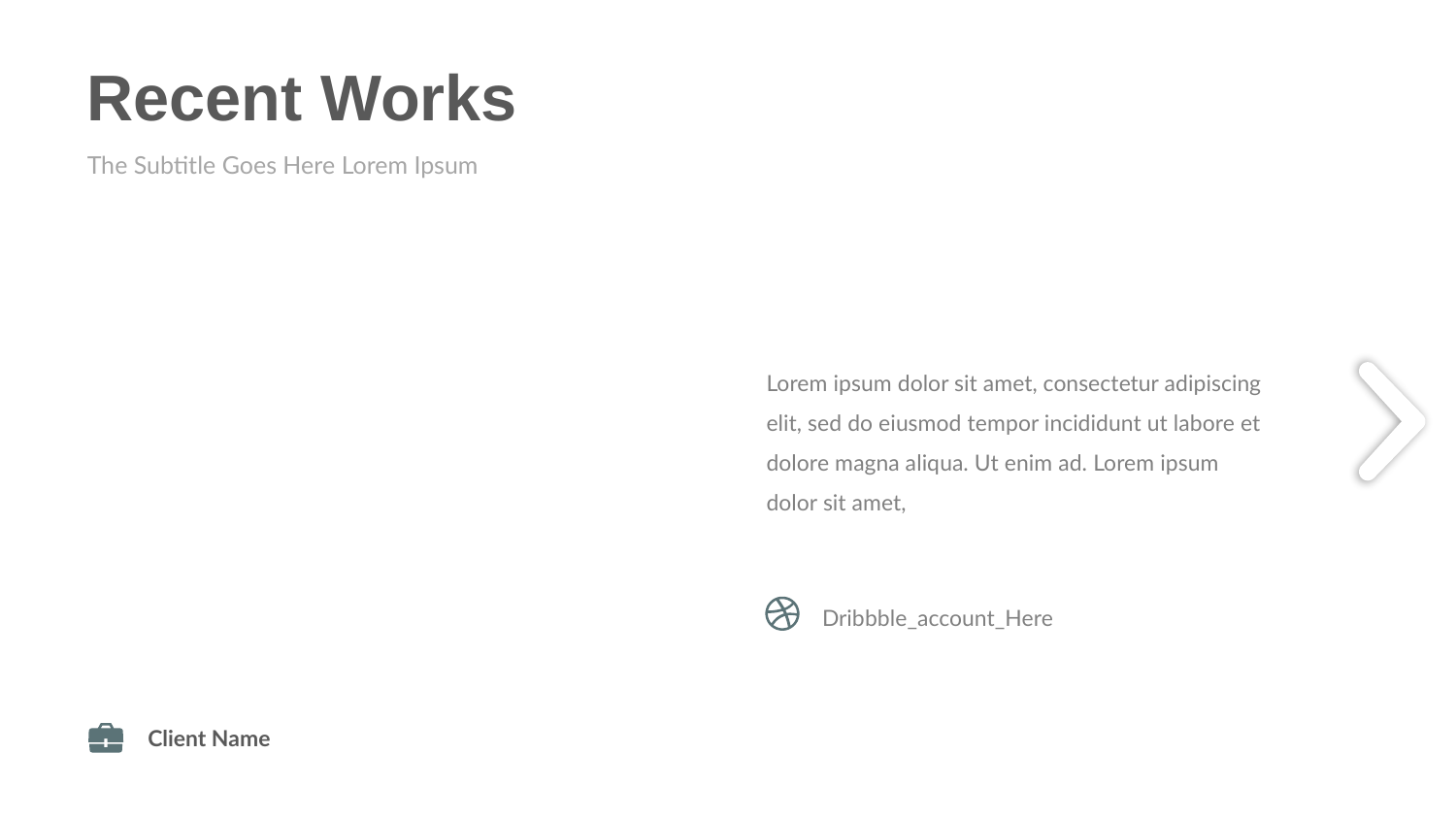

Recent Works
The Subtitle Goes Here Lorem Ipsum

Lorem ipsum dolor sit amet, consectetur adipiscing elit, sed do eiusmod tempor incididunt ut labore et dolore magna aliqua. Ut enim ad. Lorem ipsum dolor sit amet,

Dribbble_account_Here

Client Name